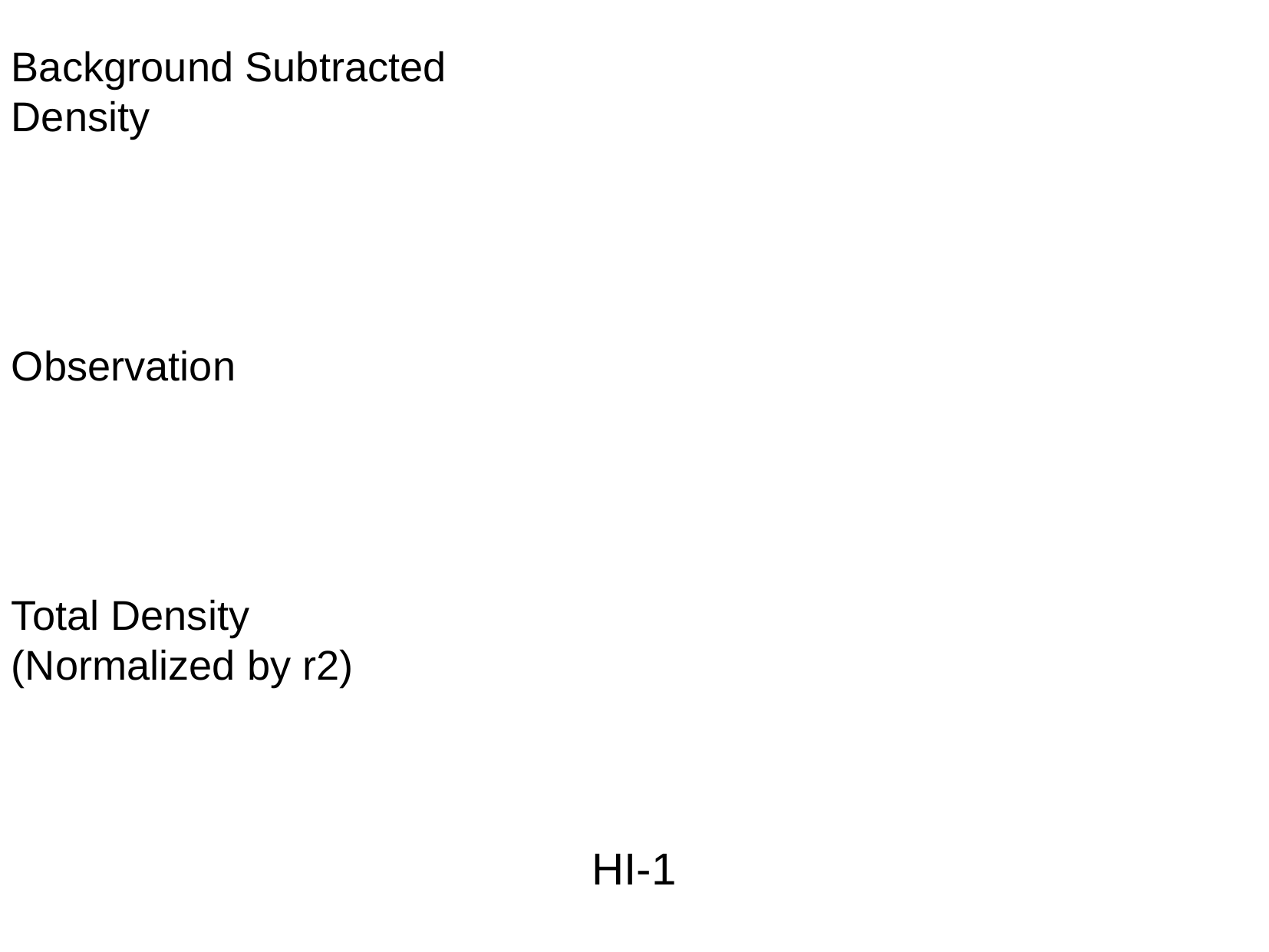

Background Subtracted
Density

Observation

Total Density
(Normalized by r2)
HI-1